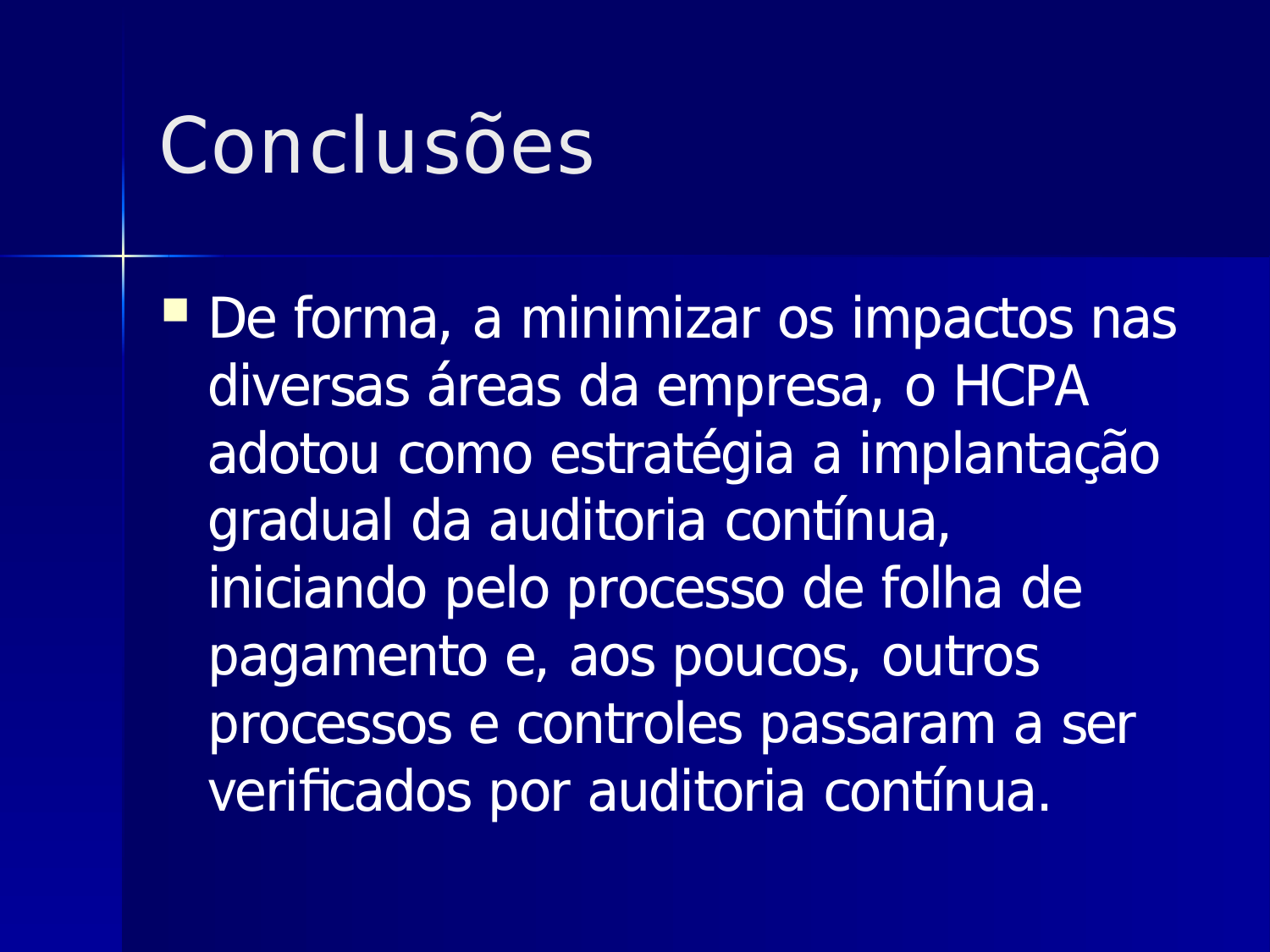

# Conclusões
De forma, a minimizar os impactos nas diversas áreas da empresa, o HCPA adotou como estratégia a implantação gradual da auditoria contínua, iniciando pelo processo de folha de pagamento e, aos poucos, outros processos e controles passaram a ser verificados por auditoria contínua.